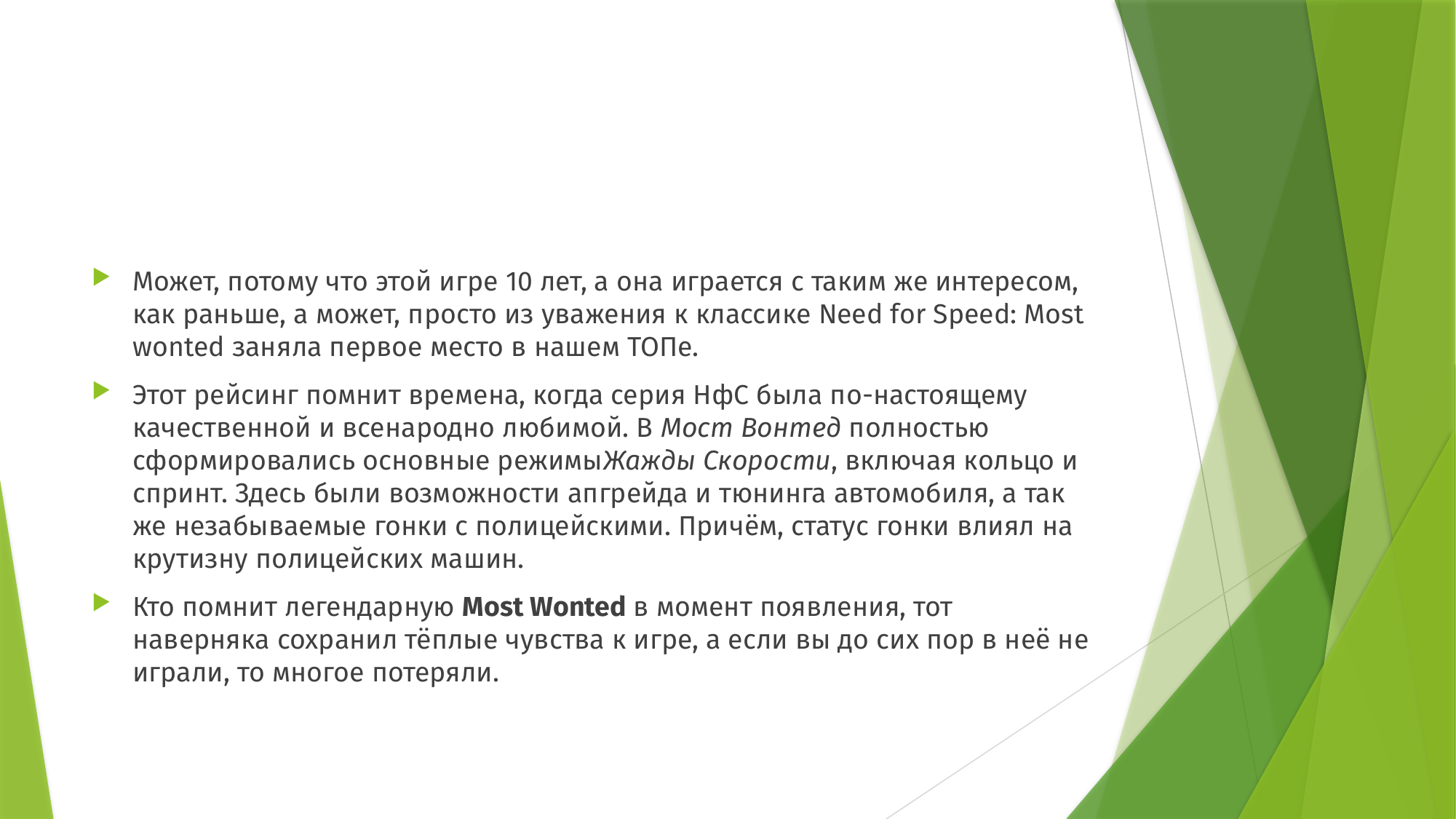

Может, потому что этой игре 10 лет, а она играется с таким же интересом, как раньше, а может, просто из уважения к классике Need for Speed: Most wonted заняла первое место в нашем ТОПе.
Этот рейсинг помнит времена, когда серия НфС была по-настоящему качественной и всенародно любимой. В Мост Вонтед полностью сформировались основные режимыЖажды Скорости, включая кольцо и спринт. Здесь были возможности апгрейда и тюнинга автомобиля, а так же незабываемые гонки с полицейскими. Причём, статус гонки влиял на крутизну полицейских машин.
Кто помнит легендарную Most Wonted в момент появления, тот наверняка сохранил тёплые чувства к игре, а если вы до сих пор в неё не играли, то многое потеряли.